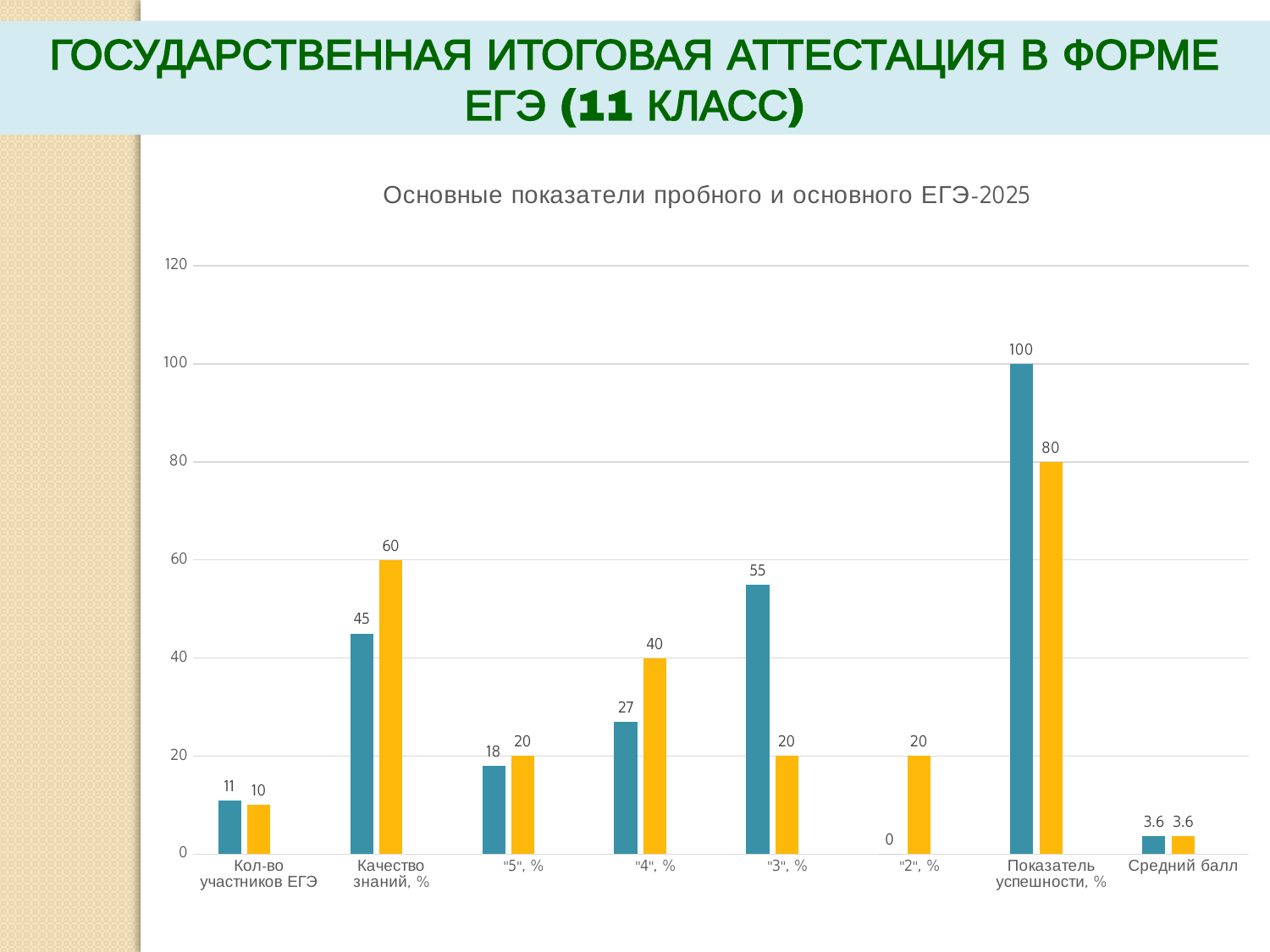

ГОСУДАРСТВЕННАЯ ИТОГОВАЯ АТТЕСТАЦИЯ В ФОРМЕ ЕГЭ (11 КЛАСС)

### Chart: Основные показатели пробного и основного ЕГЭ-2025

| Category | Пробный ЕГЭ | Основной | Столбец1 |
|---|---|---|---|
| Кол-во участников ЕГЭ | 11.0 | 10.0 | None |
| Качество знаний, % | 45.0 | 60.0 | None |
| "5", % | 18.0 | 20.0 | None |
| "4", % | 27.0 | 40.0 | None |
| "3", % | 55.0 | 20.0 | None |
| "2", % | 0.0 | 20.0 | None |
| Показатель успешности, % | 100.0 | 80.0 | None |
| Средний балл | 3.6 | 3.6 | None |